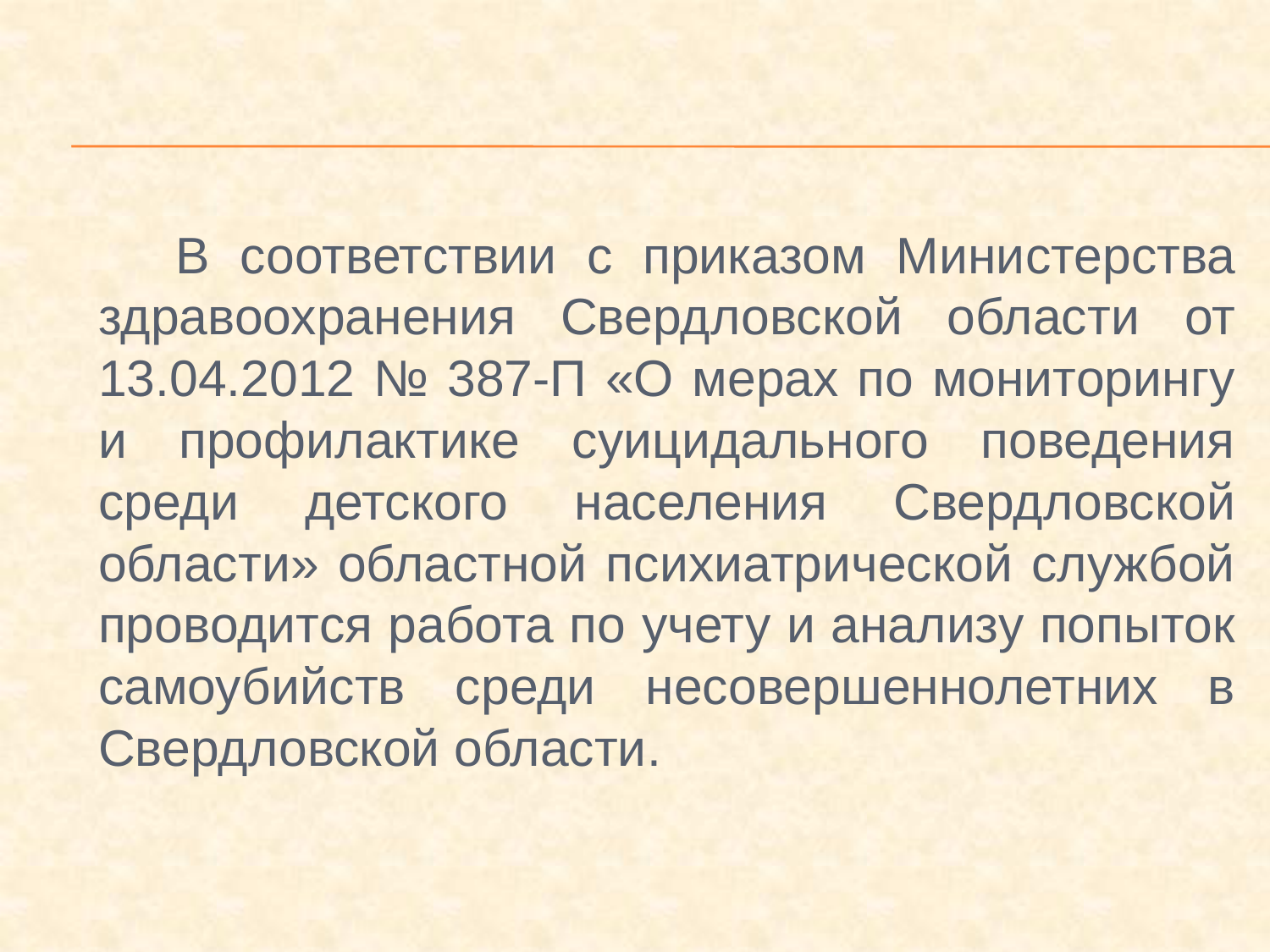

#
    В соответствии с приказом Министерства здравоохранения Свердловской области от 13.04.2012 № 387-П «О мерах по мониторингу и профилактике суицидального поведения среди детского населения Свердловской области» областной психиатрической службой проводится работа по учету и анализу попыток самоубийств среди несовершеннолетних в Свердловской области.